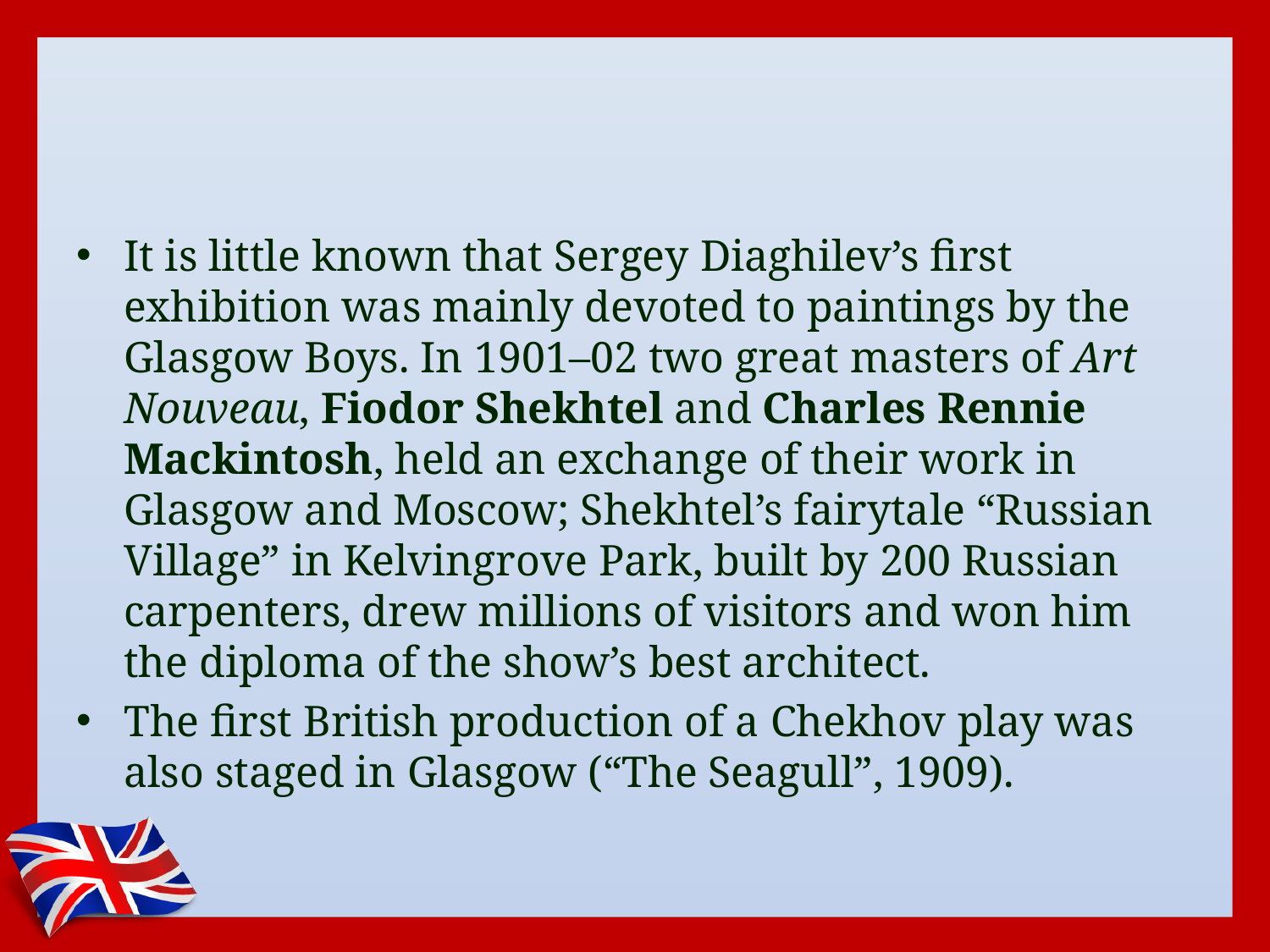

#
It is little known that Sergey Diaghilev’s first exhibition was mainly devoted to paintings by the Glasgow Boys. In 1901–02 two great masters of Art Nouveau, Fiodor Shekhtel and Charles Rennie Mackintosh, held an exchange of their work in Glasgow and Moscow; Shekhtel’s fairytale “Russian Village” in Kelvingrove Park, built by 200 Russian carpenters, drew millions of visitors and won him the diploma of the show’s best architect.
The first British production of a Chekhov play was also staged in Glasgow (“The Seagull”, 1909).